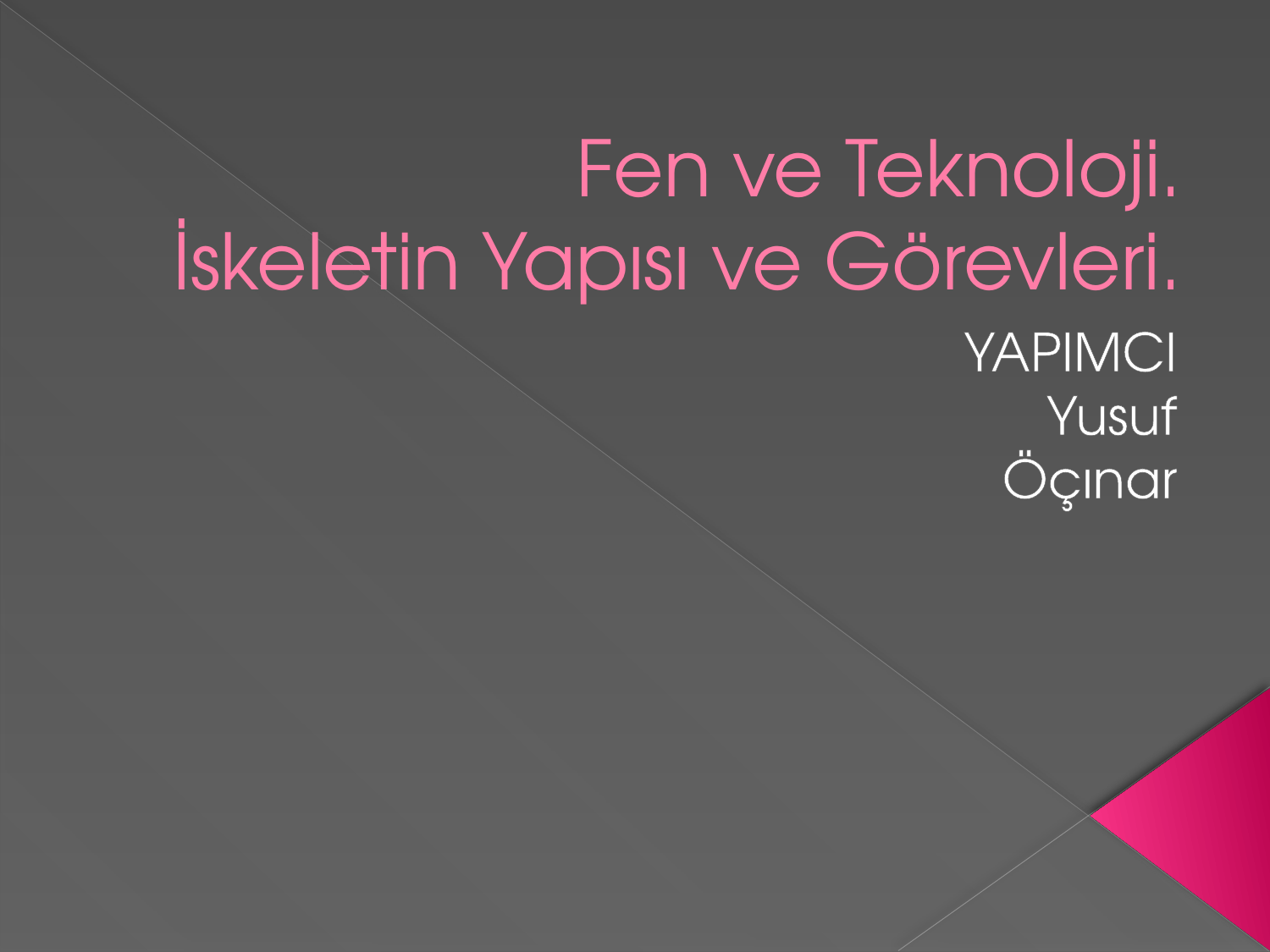

# Fen ve Teknoloji. İskeletin Yapısı ve Görevleri.
YAPIMCI
Yusuf
Öçınar